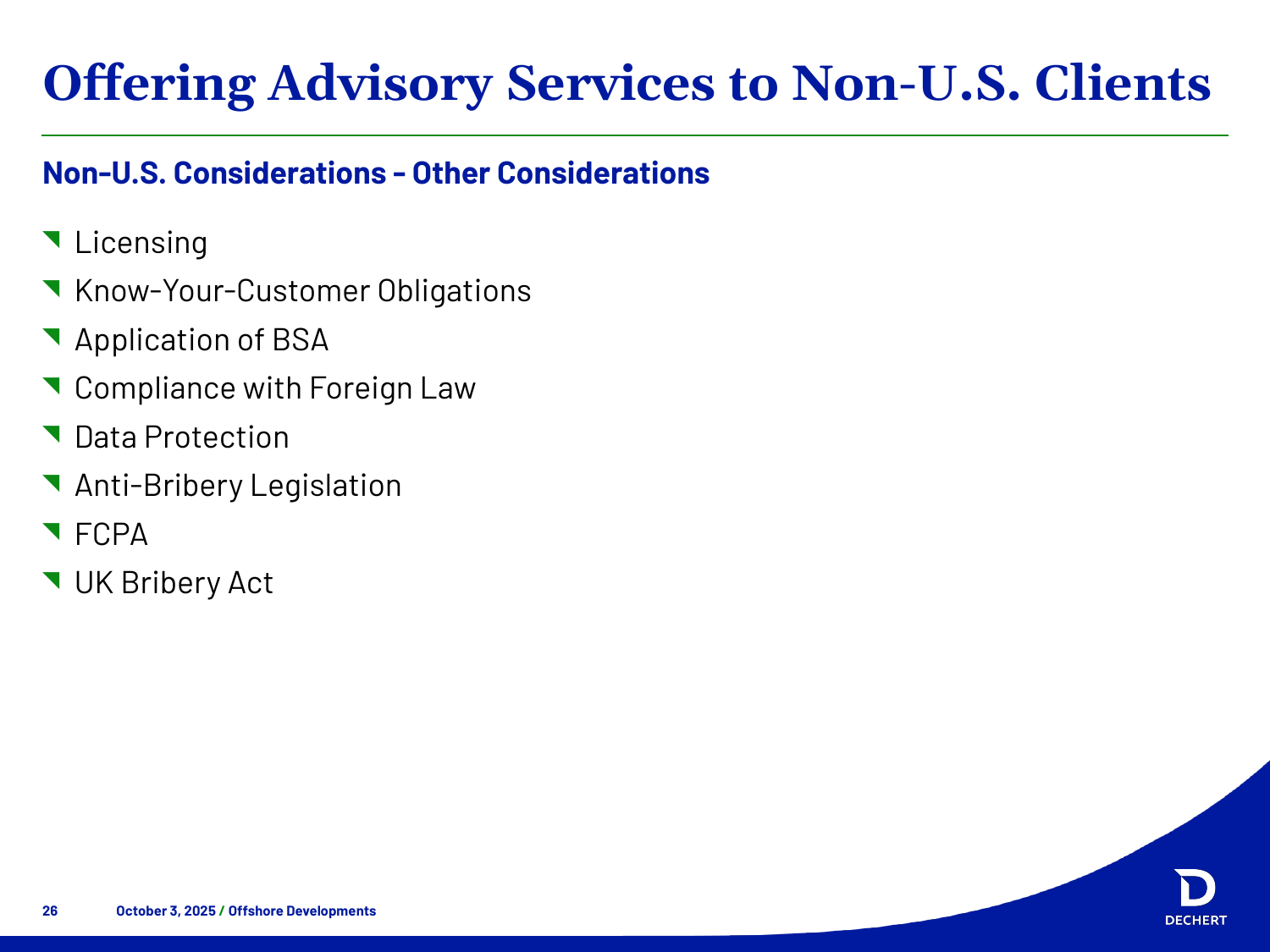

# Offering Advisory Services to Non-U.S. Clients
Non-U.S. Considerations - Other Considerations
Licensing
Know-Your-Customer Obligations
Application of BSA
Compliance with Foreign Law
Data Protection
Anti-Bribery Legislation
FCPA
UK Bribery Act
26
26
October 3, 2025 / Offshore Developments